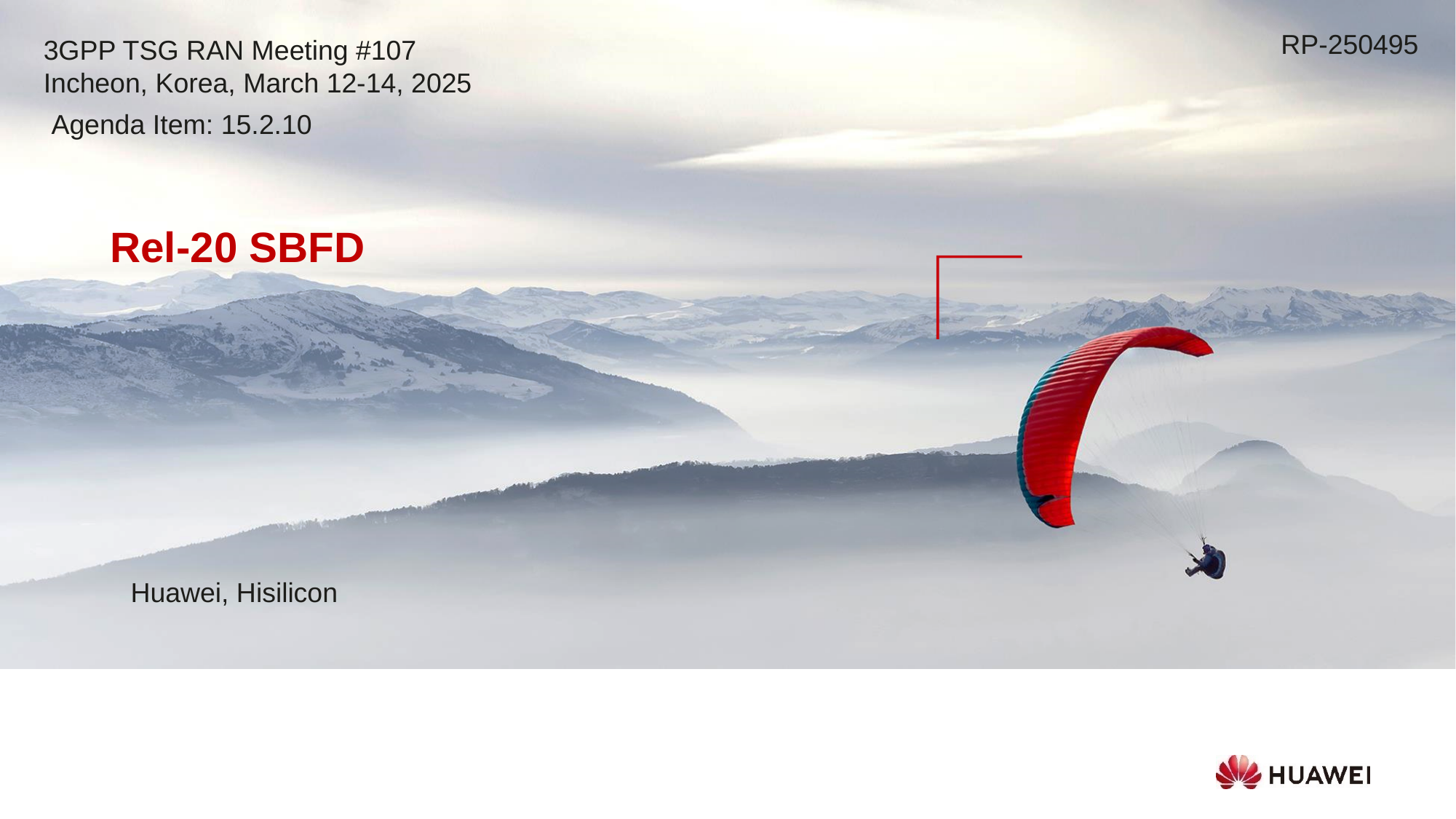

RP-250495
3GPP TSG RAN Meeting #107
Incheon, Korea, March 12-14, 2025
Agenda Item: 15.2.10
# Rel-20 SBFD
Huawei, Hisilicon